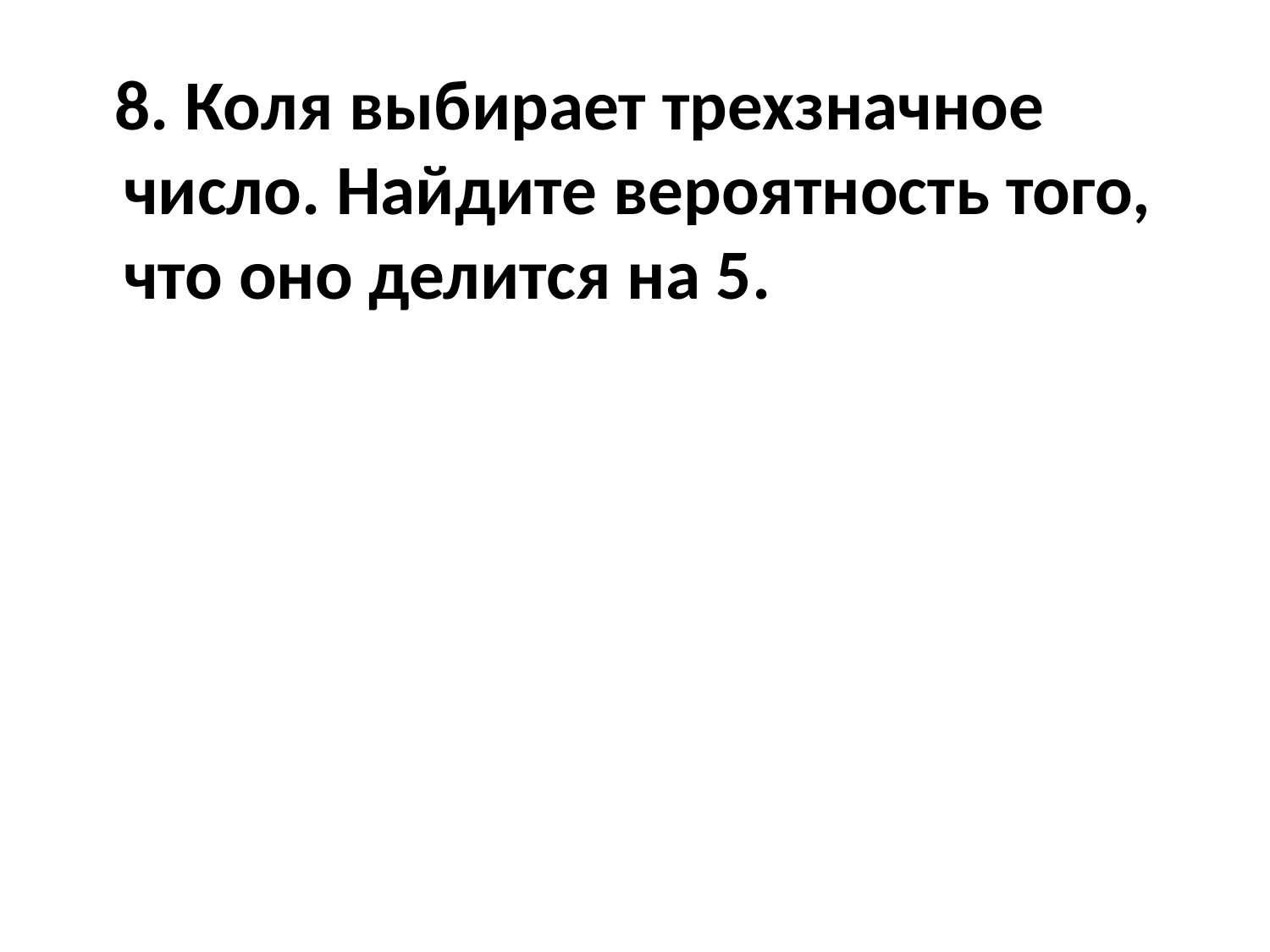

8. Коля выбирает трехзначное число. Найдите вероятность того, что оно делится на 5.